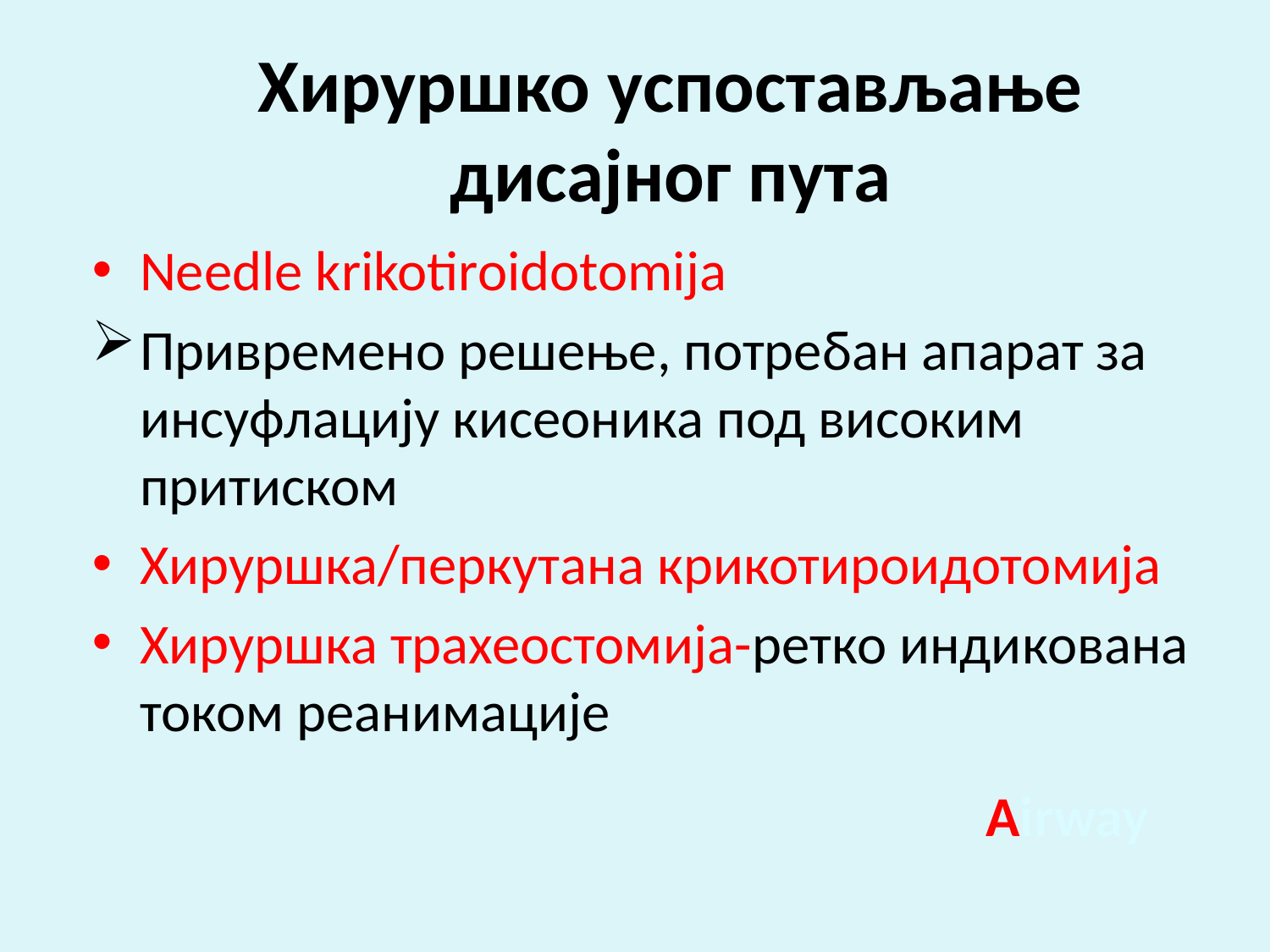

# Хируршко успостављање дисајног пута
Needle krikotiroidotomija
Привремено решење, потребан апарат за инсуфлацију кисеоника под високим притиском
Хируршка/перкутана крикотироидотомија
Хируршка трахеостомија-ретко индикована током реанимације
Airway